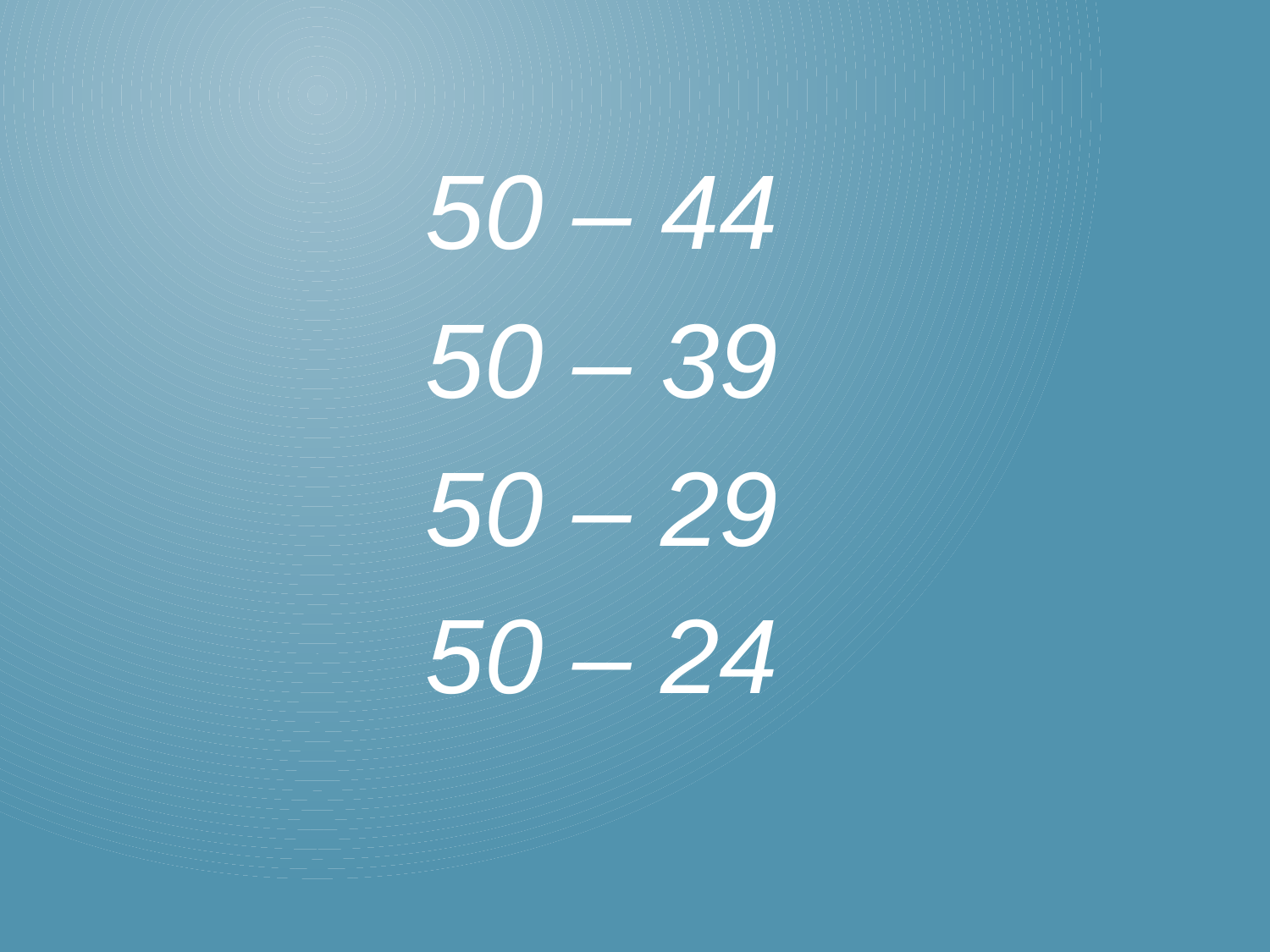

50 – 44
50 – 39
50 – 29
50 – 24